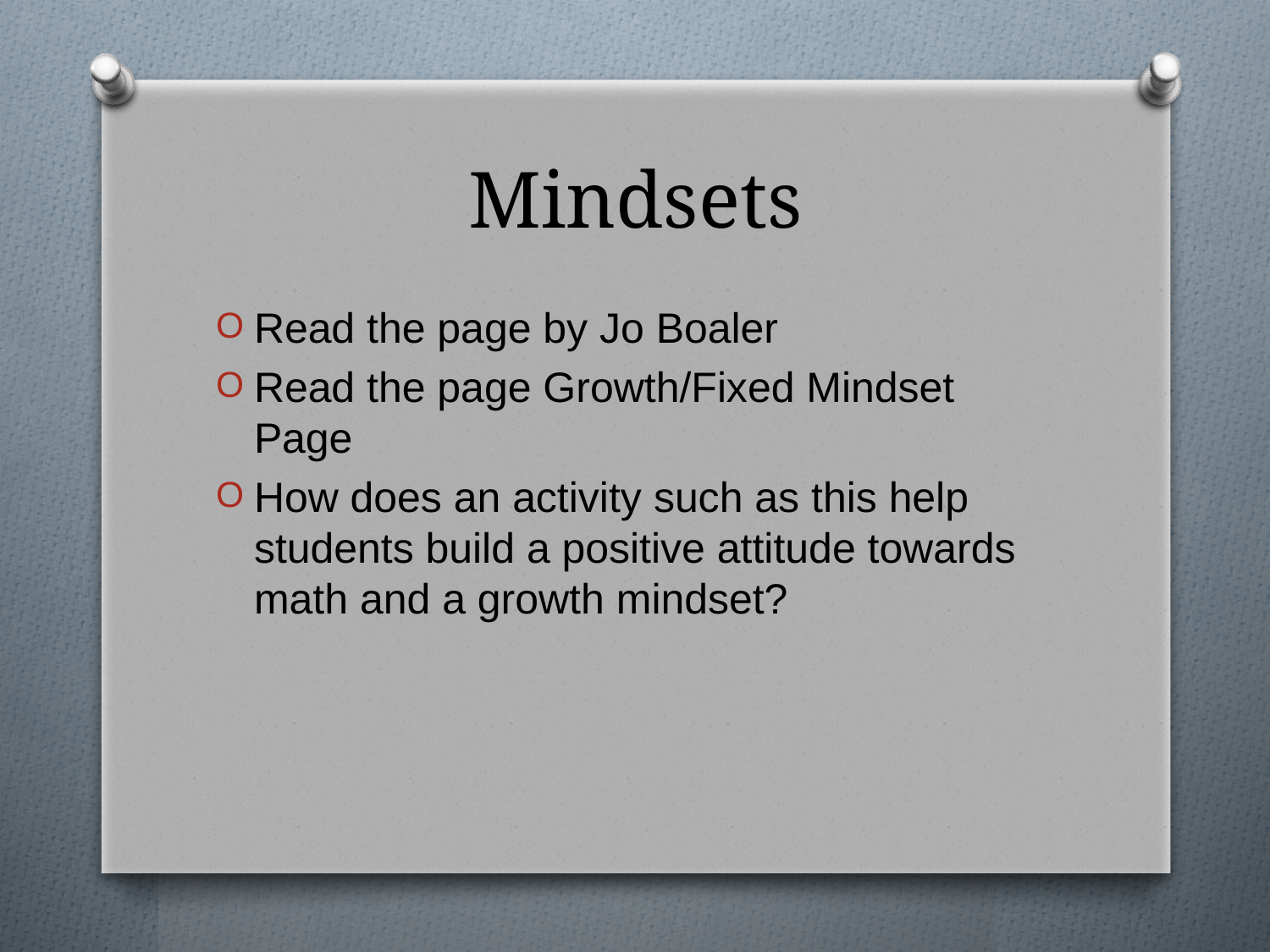

# Mindsets
Read the page by Jo Boaler
Read the page Growth/Fixed Mindset Page
How does an activity such as this help students build a positive attitude towards math and a growth mindset?